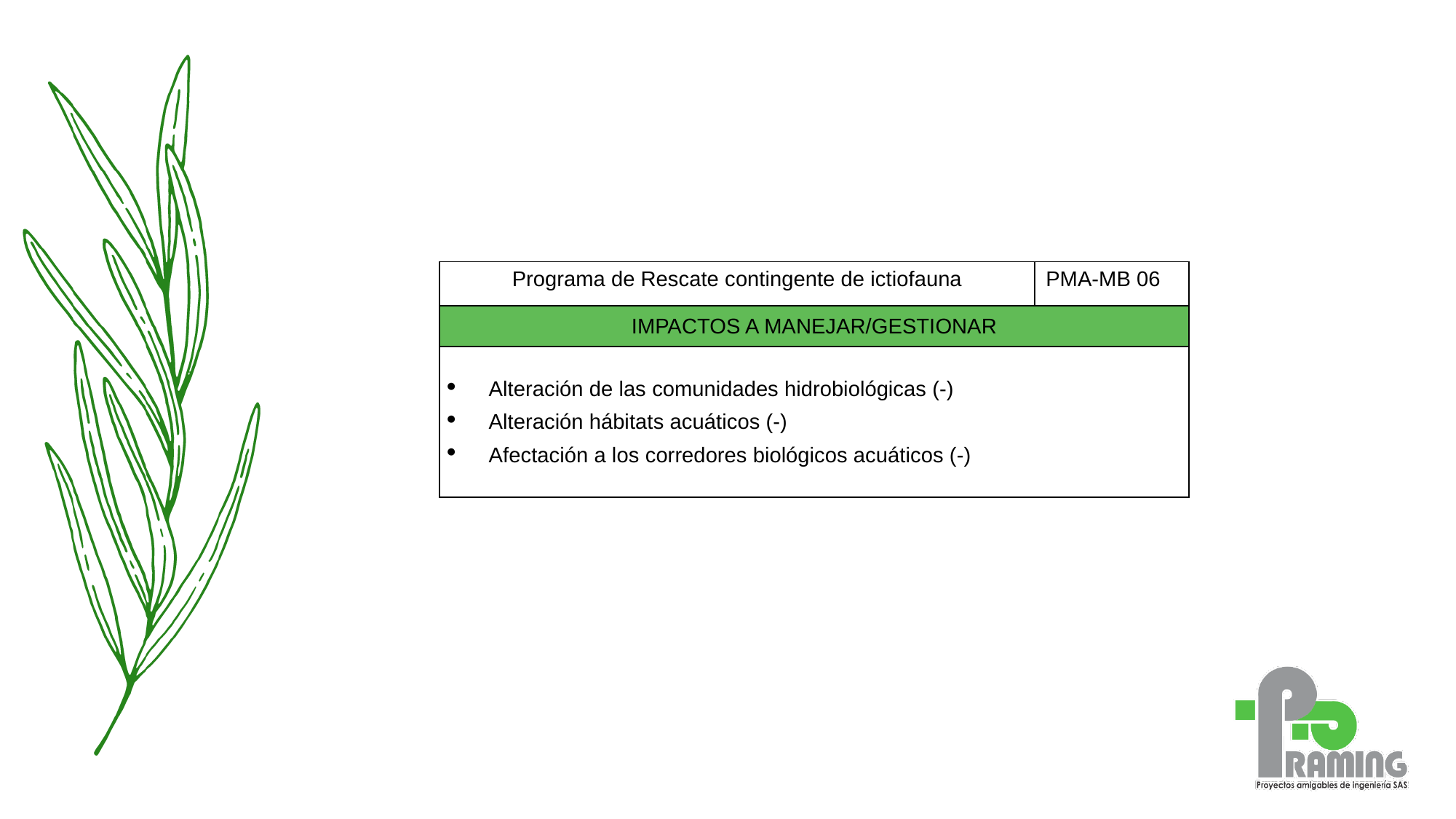

| Programa de Rescate contingente de ictiofauna | PMA-MB 06 |
| --- | --- |
| IMPACTOS A MANEJAR/GESTIONAR |
| --- |
| Alteración de las comunidades hidrobiológicas (-) Alteración hábitats acuáticos (-) Afectación a los corredores biológicos acuáticos (-) |